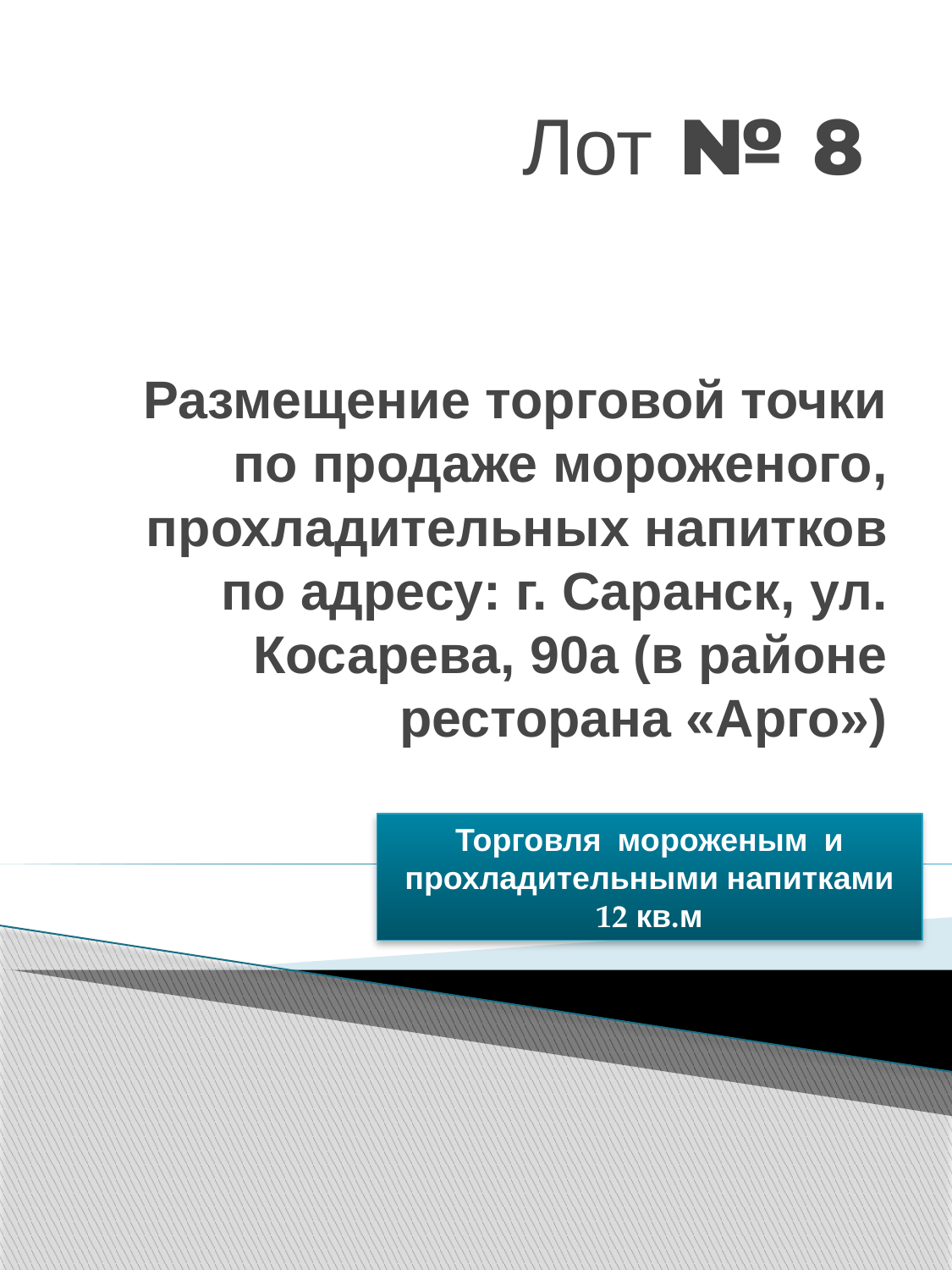

Лот № 8
# Размещение торговой точки по продаже мороженого, прохладительных напитков по адресу: г. Саранск, ул. Косарева, 90а (в районе ресторана «Арго»)
Торговля  мороженым  и прохладительными напитками 12 кв.м